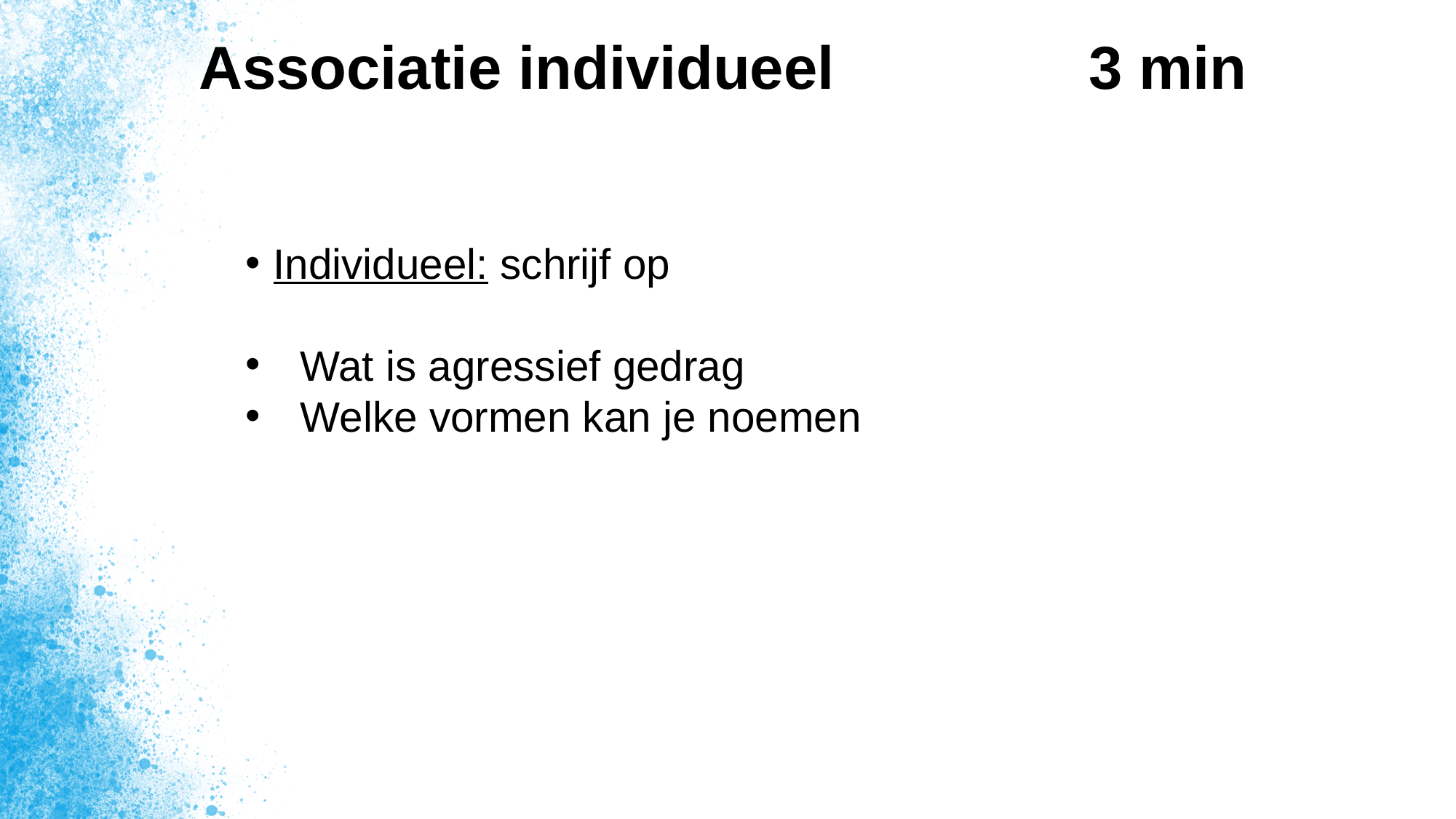

# Associatie individueel               3 min
Individueel: schrijf op

Wat is agressief gedrag
Welke vormen kan je noemen